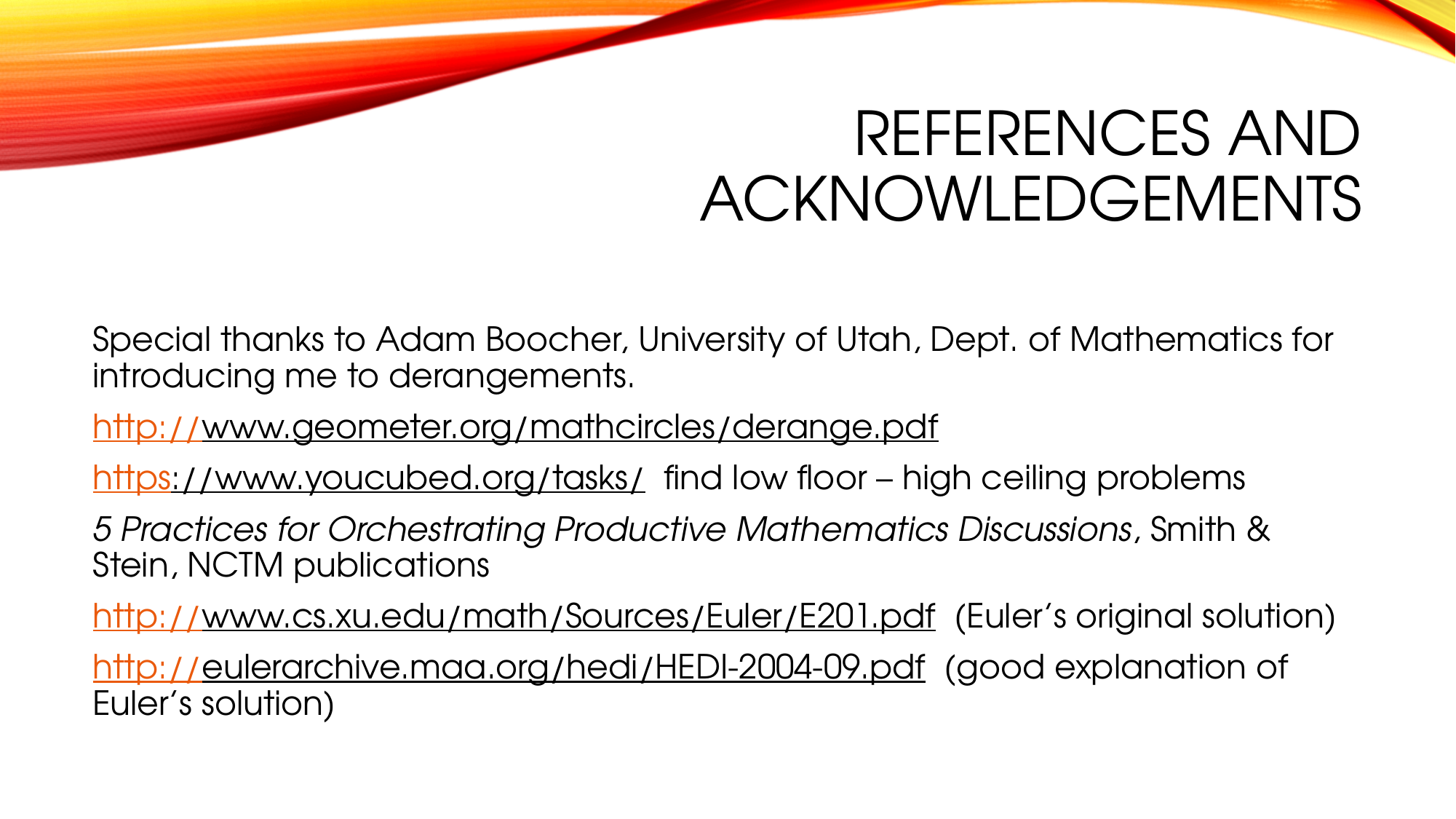

# References and Acknowledgements

Special thanks to Adam Boocher, University of Utah, Dept. of Mathematics for introducing me to derangements.
http://www.geometer.org/mathcircles/derange.pdf
https://www.youcubed.org/tasks/  find low floor – high ceiling problems
5 Practices for Orchestrating Productive Mathematics Discussions, Smith & Stein, NCTM publications
http://www.cs.xu.edu/math/Sources/Euler/E201.pdf  (Euler’s original solution)
http://eulerarchive.maa.org/hedi/HEDI-2004-09.pdf  (good explanation of Euler’s solution)